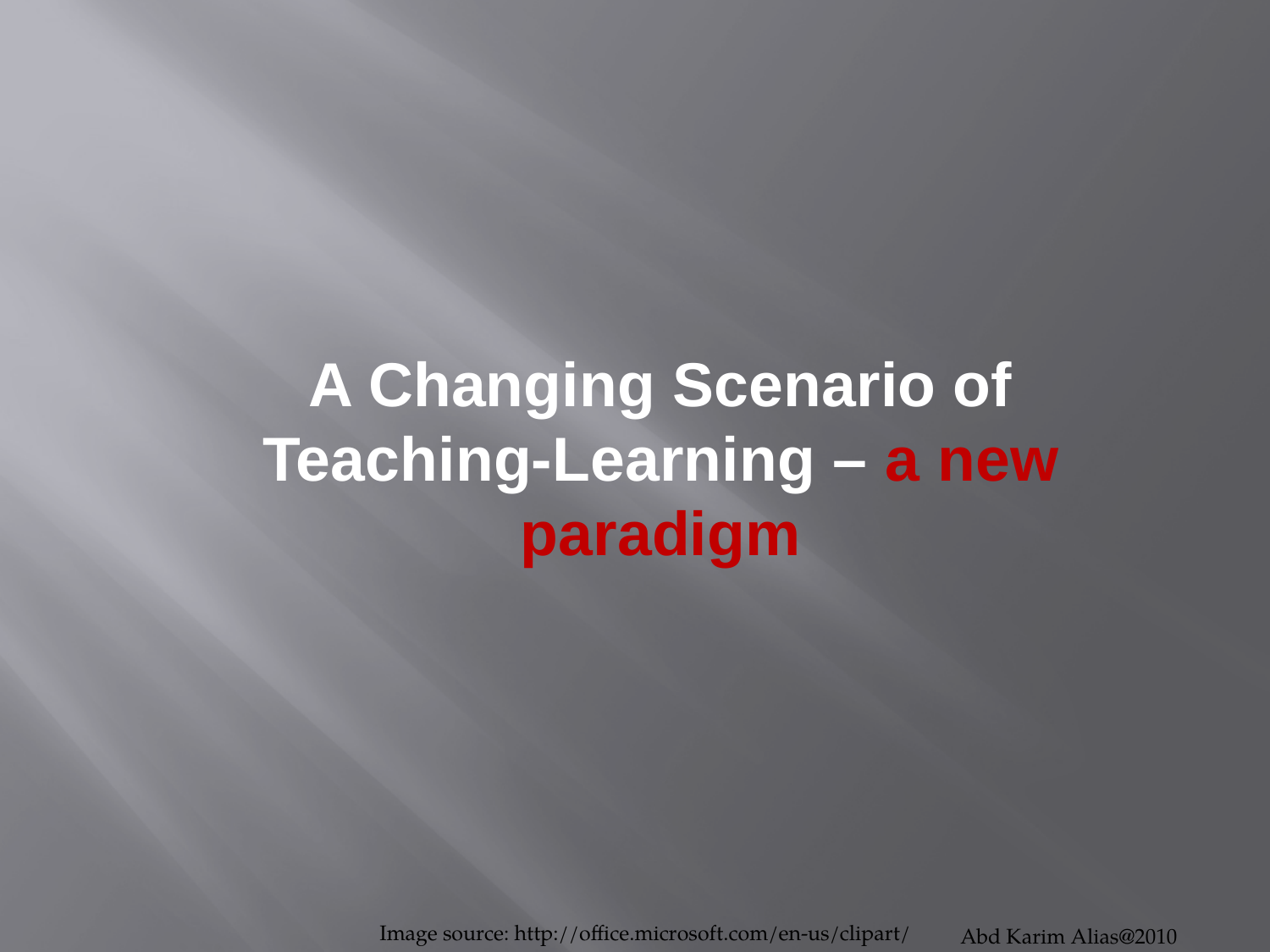

# A Changing Scenario of Teaching-Learning – a new paradigm
Abd Karim Alias@2010
Image source: http://office.microsoft.com/en-us/clipart/